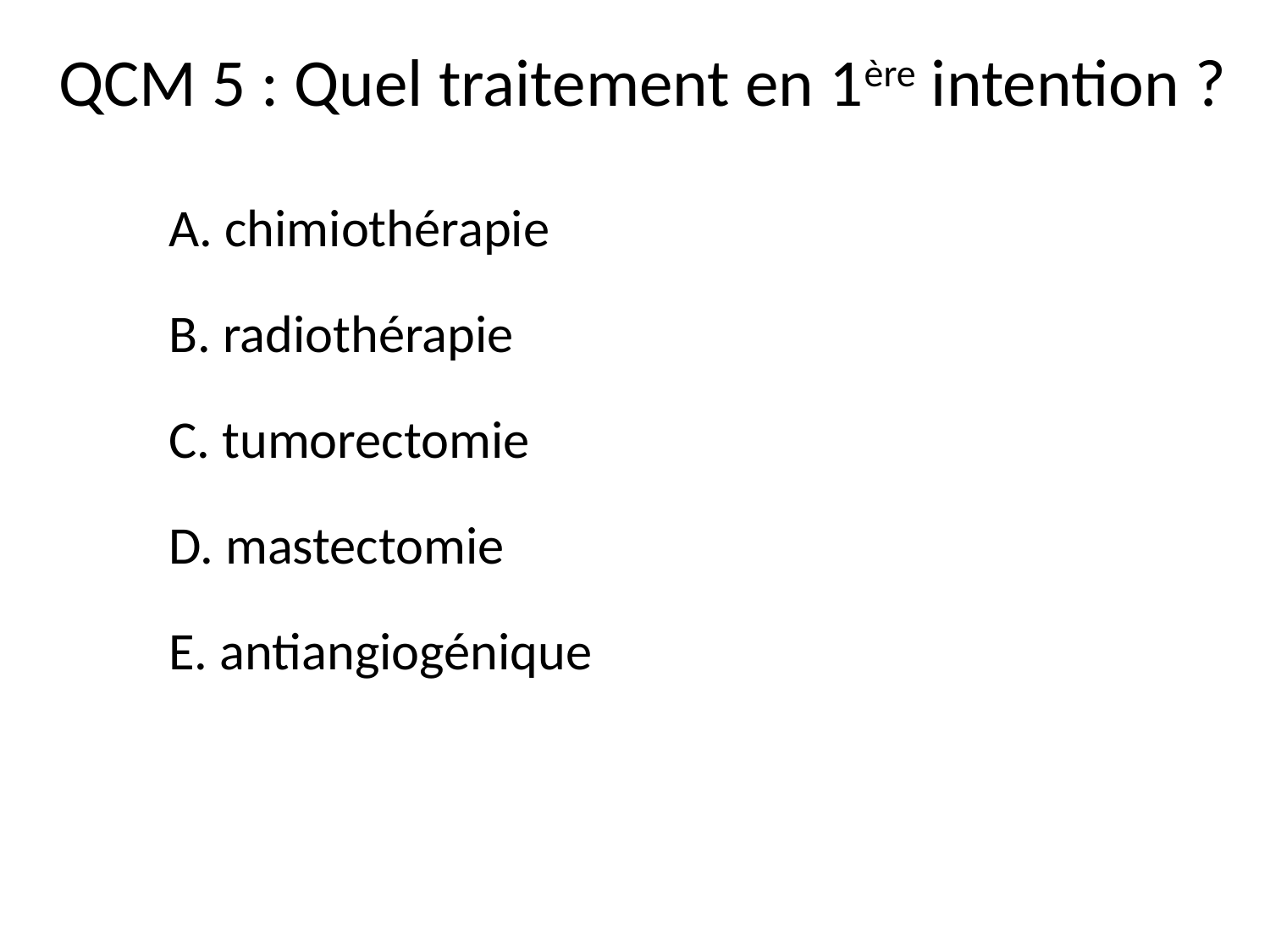

# QCM 5 : Quel traitement en 1ère intention ?
A. chimiothérapie
B. radiothérapie
C. tumorectomie
D. mastectomie
E. antiangiogénique